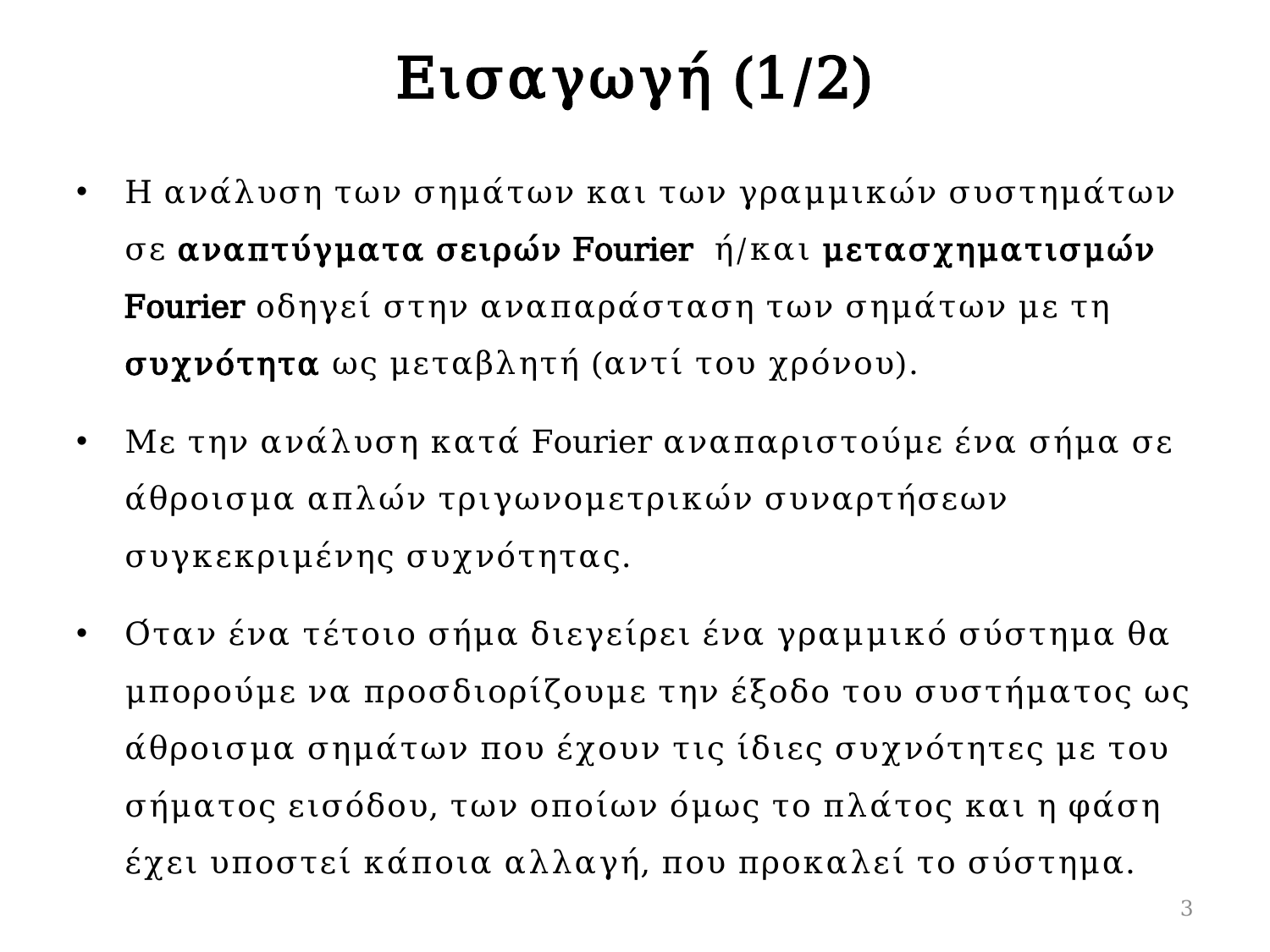

# Εισαγωγή (1/2)
Η ανάλυση των σημάτων και των γραμμικών συστημάτων σε αναπτύγματα σειρών Fourier  ή/και μετασχηματισμών Fourier οδηγεί στην αναπαράσταση των σημάτων με τη συχνότητα ως μεταβλητή (αντί του χρόνου).
Με την ανάλυση κατά Fourier αναπαριστούμε ένα σήμα σε άθροισμα απλών τριγωνομετρικών συναρτήσεων συγκεκριμένης συχνότητας.
Όταν ένα τέτοιο σήμα διεγείρει ένα γραμμικό σύστημα θα μπορούμε να προσδιορίζουμε την έξοδο του συστήματος ως άθροισμα σημάτων που έχουν τις ίδιες συχνότητες με του σήματος εισόδου, των οποίων όμως το πλάτος και η φάση έχει υποστεί κάποια αλλαγή, που προκαλεί το σύστημα.

3